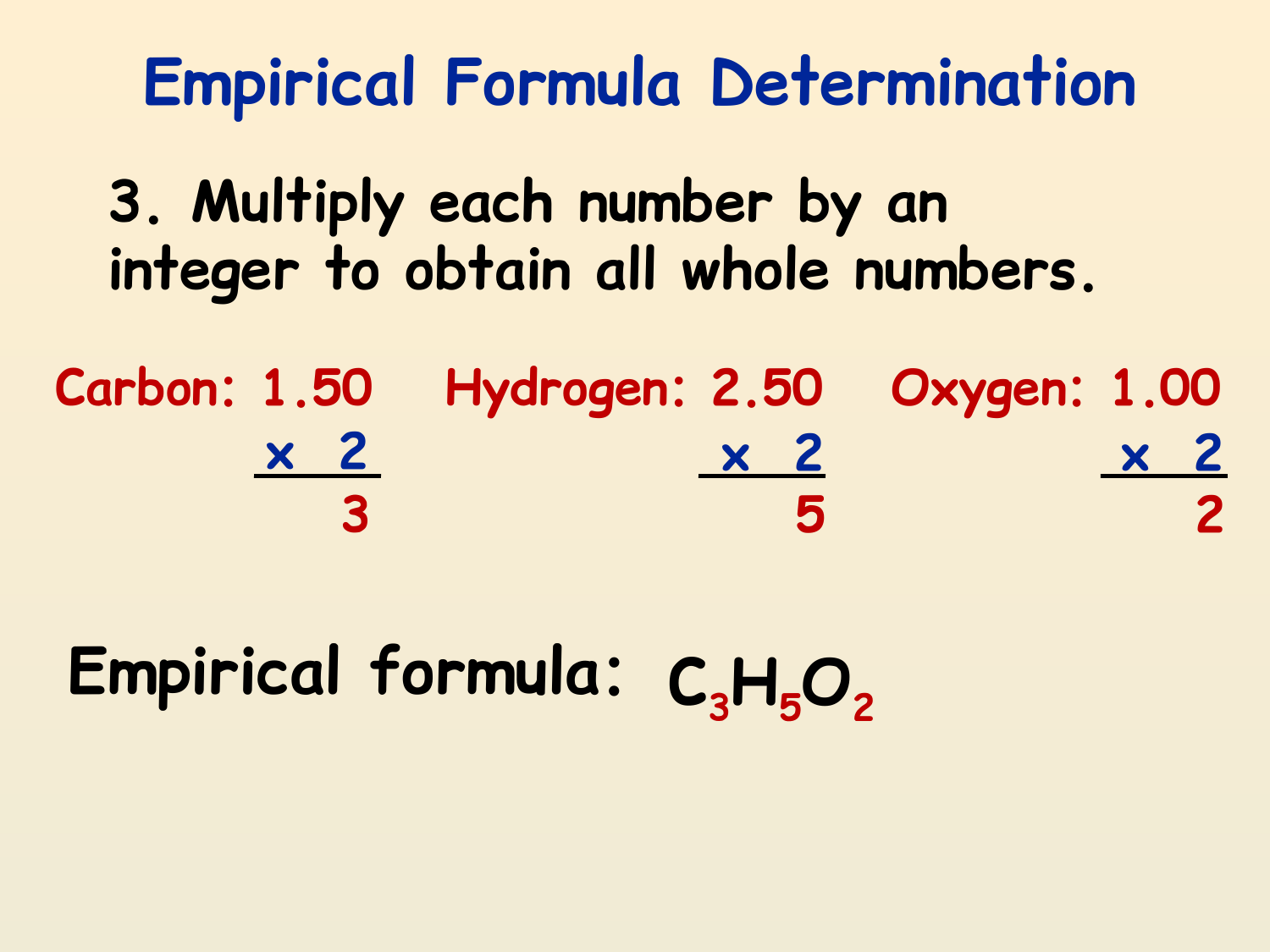

# Empirical Formula Determination
3. Multiply each number by an integer to obtain all whole numbers.
Carbon: 1.50
Hydrogen: 2.50
Oxygen: 1.00
x  2
x  2
x  2

3

5

2
Empirical formula:
C3H5O2